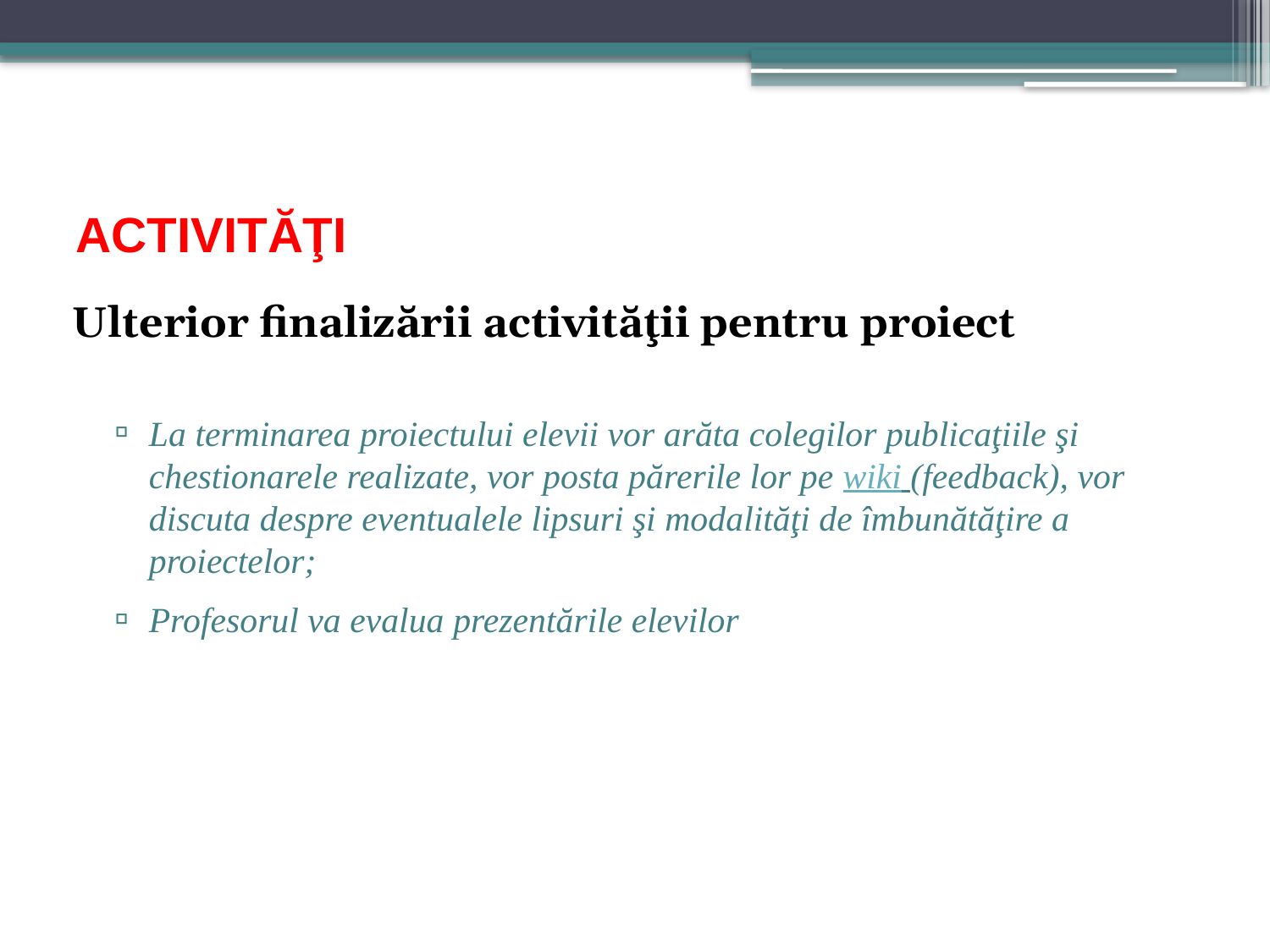

# ACTIVITĂŢI
Ulterior finalizării activităţii pentru proiect

La terminarea proiectului elevii vor arăta colegilor publicaţiile şi chestionarele realizate, vor posta părerile lor pe wiki (feedback), vor discuta despre eventualele lipsuri şi modalităţi de îmbunătăţire a proiectelor;
Profesorul va evalua prezentările elevilor